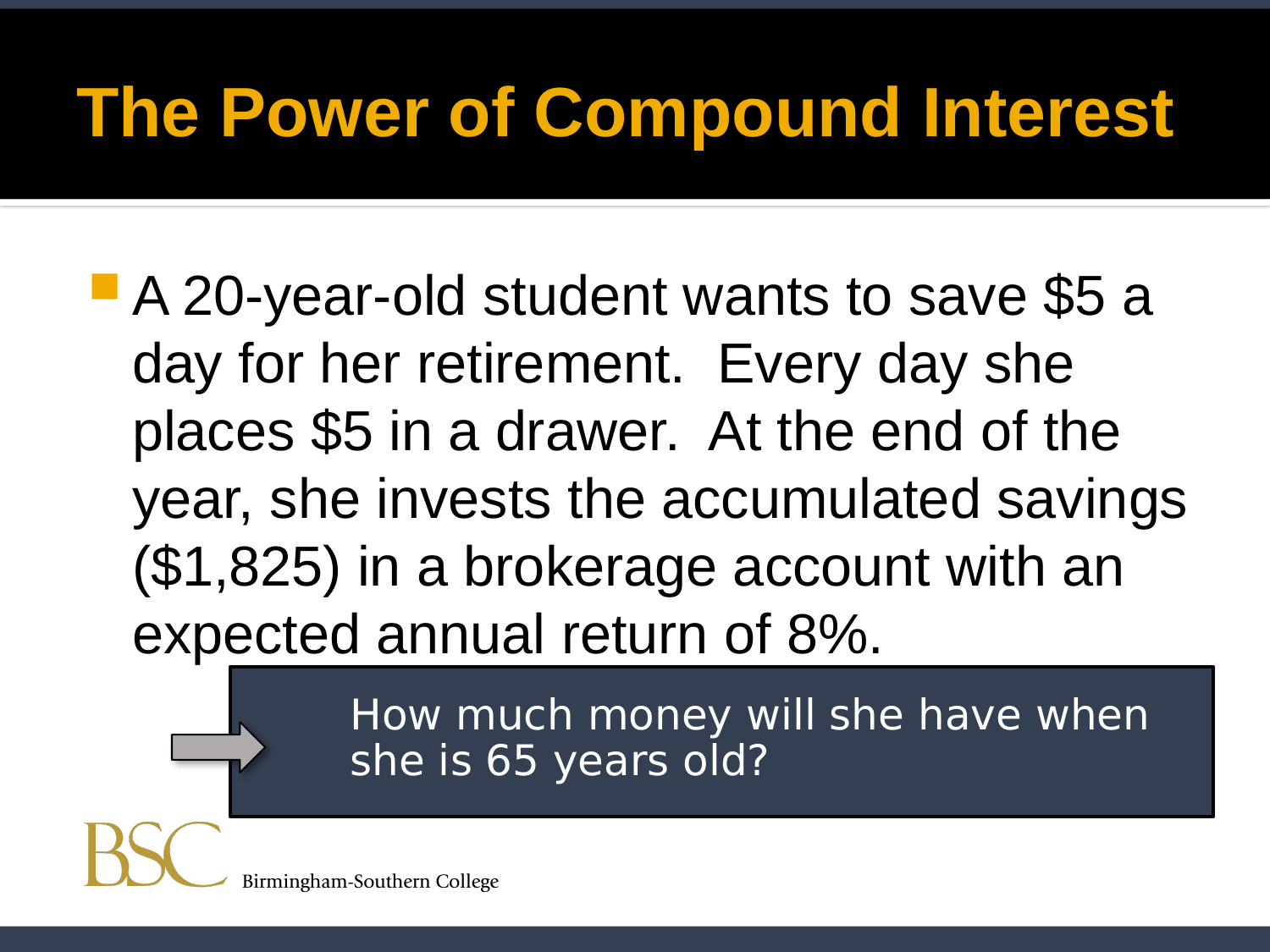

# The Power of Compound Interest
A 20-year-old student wants to save $5 a day for her retirement.  Every day she places $5 in a drawer.  At the end of the year, she invests the accumulated savings ($1,825) in a brokerage account with an expected annual return of 8%.

How much money will she have when she is 65 years old?